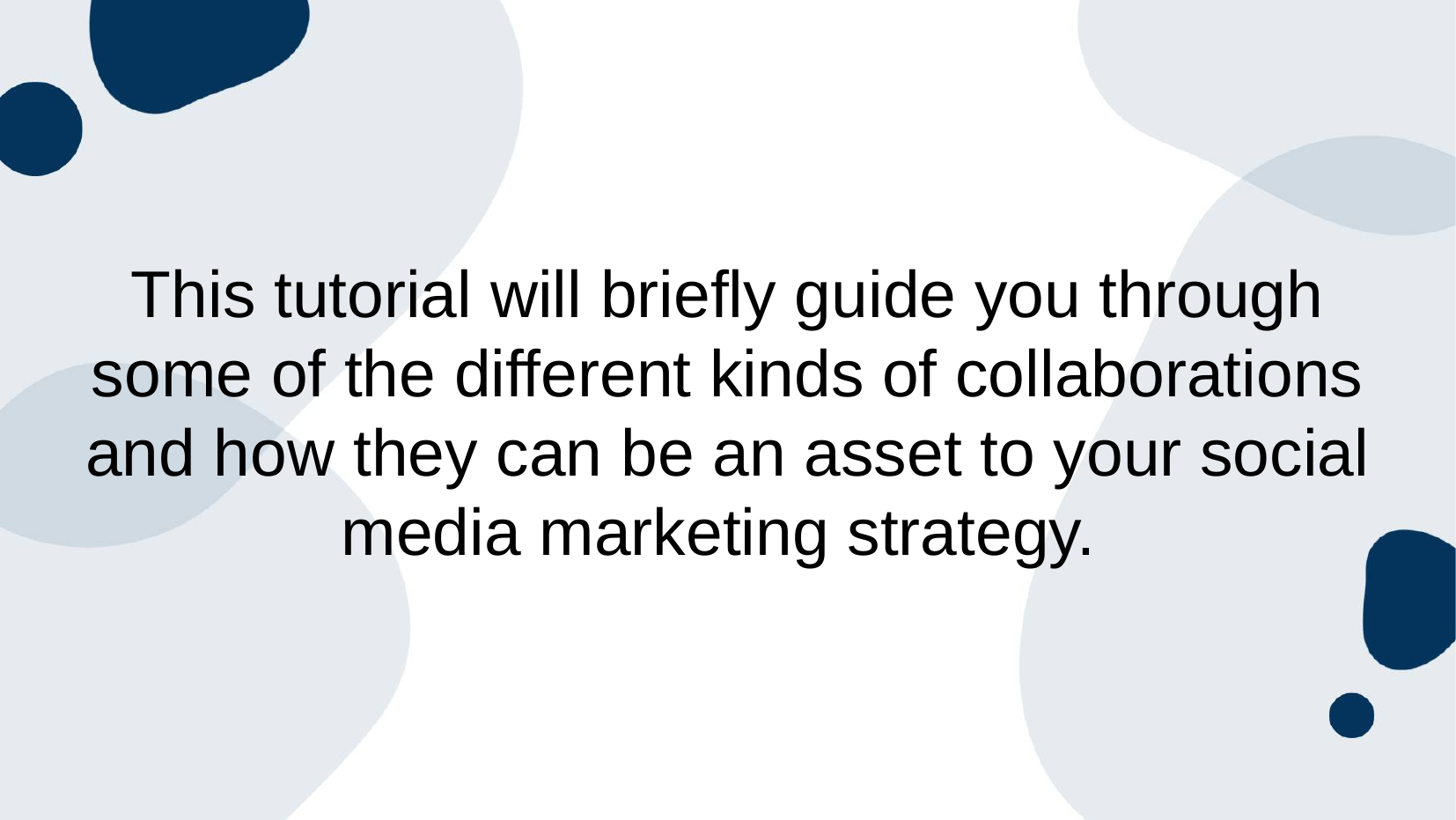

This tutorial will briefly guide you through some of the different kinds of collaborations and how they can be an asset to your social media marketing strategy.